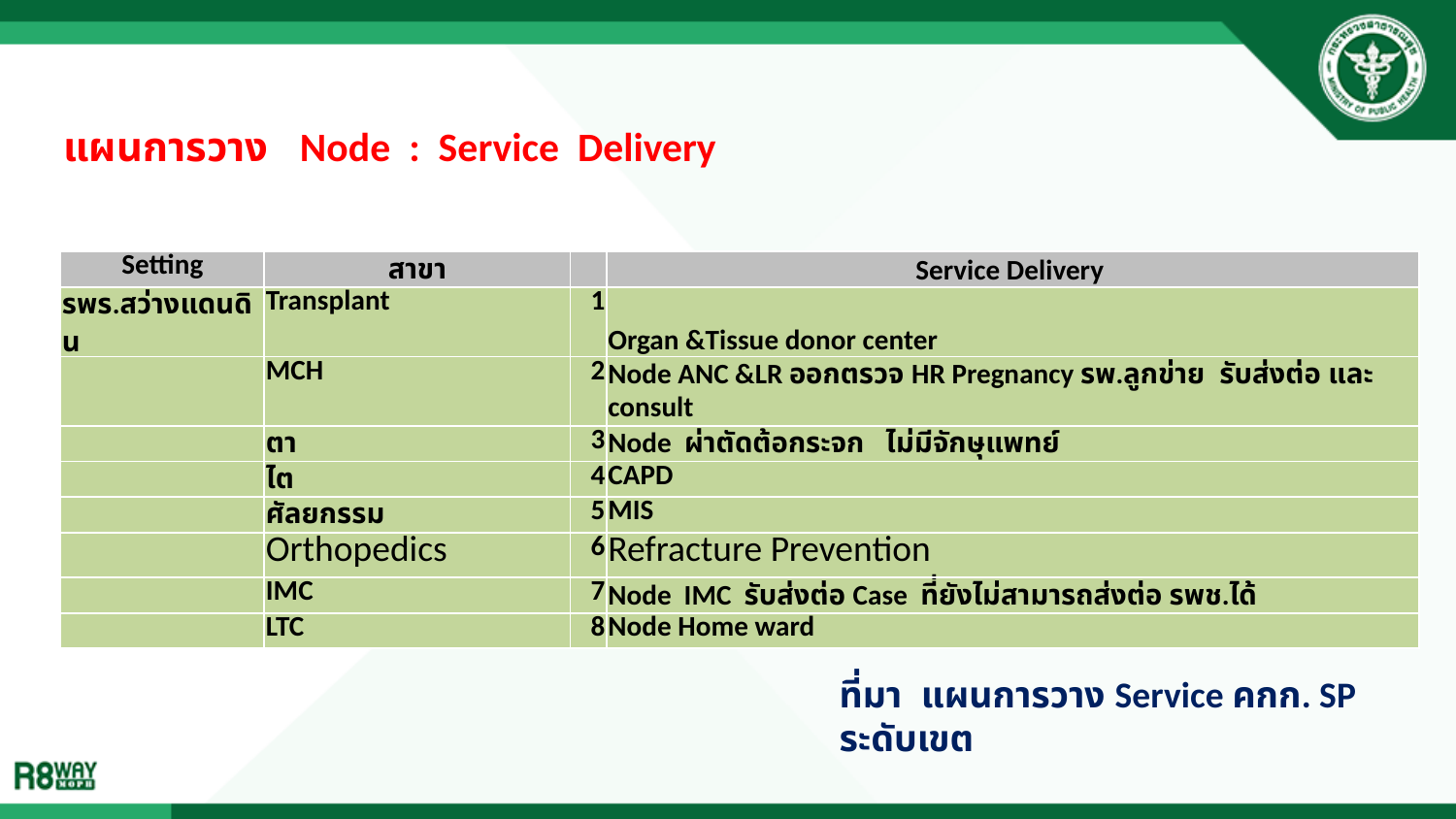

# แผนการวาง   Node  :  Service  Delivery
| Setting | สาขา |  | Service Delivery |
| --- | --- | --- | --- |
| รพร.สว่างแดนดิน | Transplant | 1 | Organ &Tissue donor center |
|  | MCH | 2 | Node ANC &LR ออกตรวจ HR Pregnancy รพ.ลูกข่าย รับส่งต่อ และ consult |
|  | ตา | 3 | Node ผ่าตัดต้อกระจก ไม่มีจักษุแพทย์ |
|  | ไต | 4 | CAPD |
|  | ศัลยกรรม | 5 | MIS |
|  | Orthopedics | 6 | Refracture Prevention |
|  | IMC | 7 | Node IMC รับส่งต่อ Case ที่ยังไม่สามารถส่งต่อ รพช.ได้ |
|  | LTC | 8 | Node Home ward |
ที่มา  แผนการวาง Service คกก. SP ระดับเขต